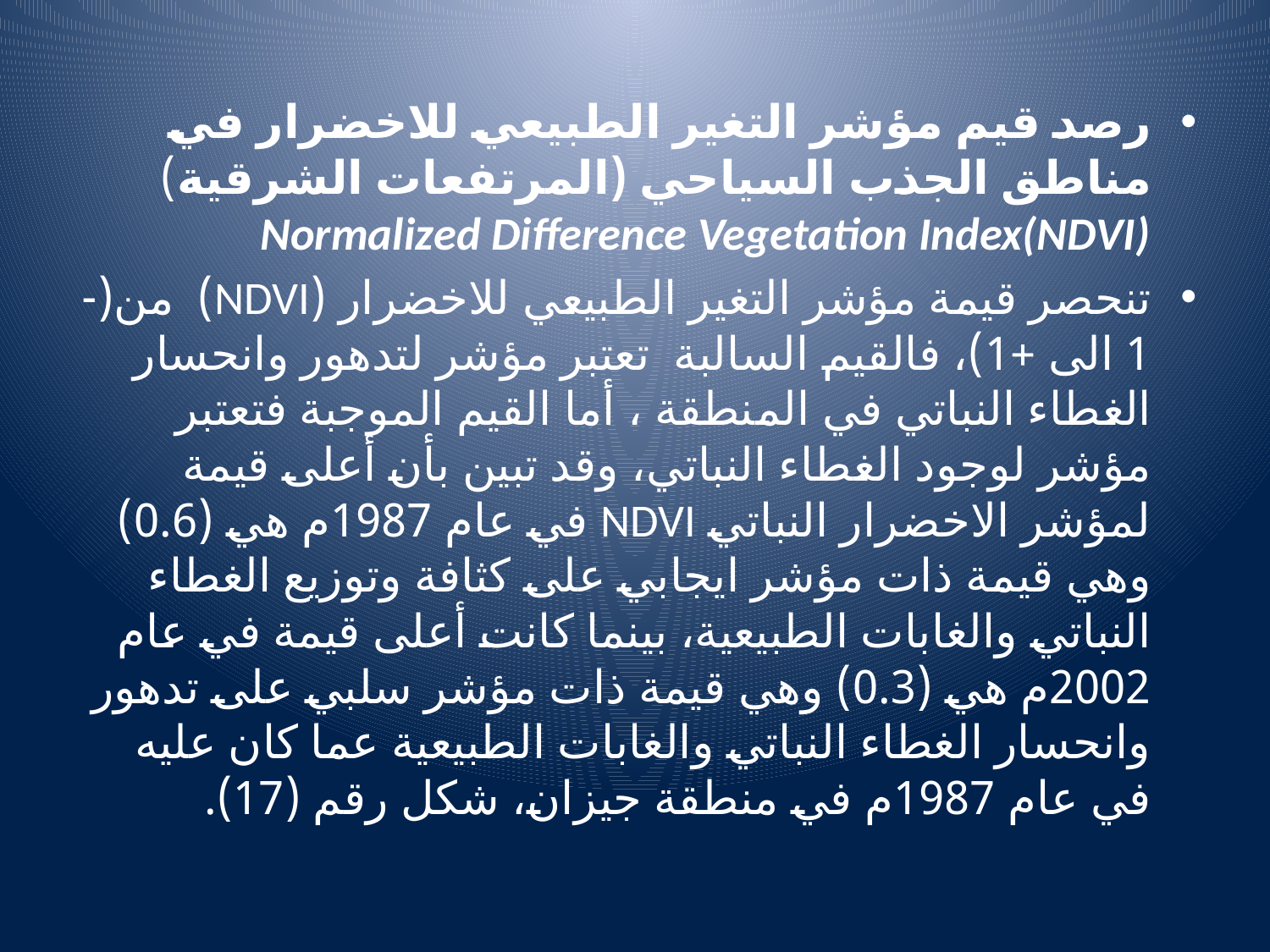

رصد قيم مؤشر التغير الطبيعي للاخضرار في مناطق الجذب السياحي (المرتفعات الشرقية)      Normalized Difference Vegetation Index(NDVI)
تنحصر قيمة مؤشر التغير الطبيعي للاخضرار (NDVI)  من(-1 الى +1)، فالقيم السالبة  تعتبر مؤشر لتدهور وانحسار الغطاء النباتي في المنطقة ، أما القيم الموجبة فتعتبر مؤشر لوجود الغطاء النباتي، وقد تبين بأن أعلى قيمة لمؤشر الاخضرار النباتي NDVI في عام 1987م هي (0.6) وهي قيمة ذات مؤشر ايجابي على كثافة وتوزيع الغطاء النباتي والغابات الطبيعية، بينما كانت أعلى قيمة في عام 2002م هي (0.3) وهي قيمة ذات مؤشر سلبي على تدهور وانحسار الغطاء النباتي والغابات الطبيعية عما كان عليه في عام 1987م في منطقة جيزان، شكل رقم (17).